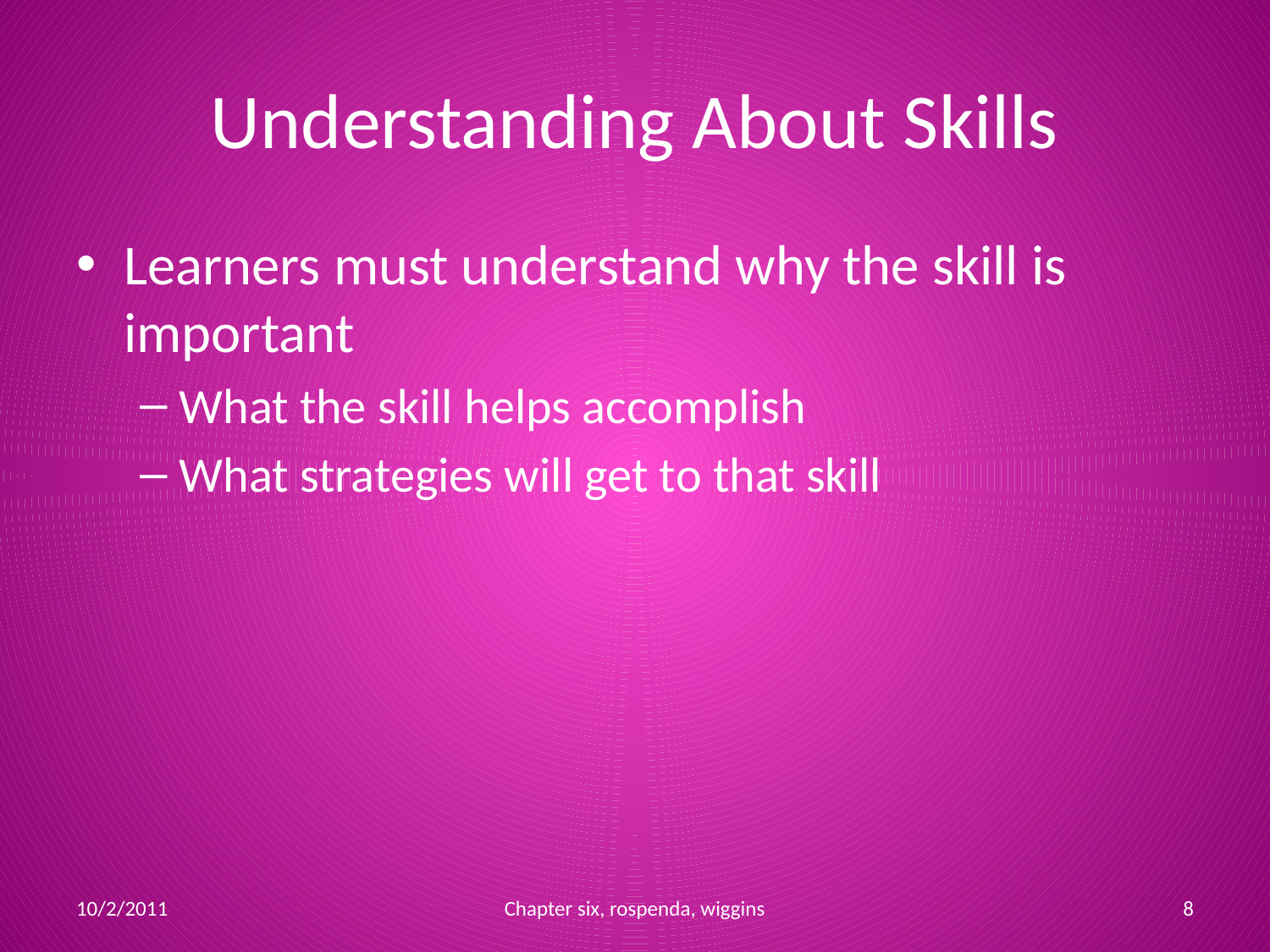

# Understanding About Skills
Learners must understand why the skill is important
What the skill helps accomplish
What strategies will get to that skill
10/2/2011
Chapter six, rospenda, wiggins
8